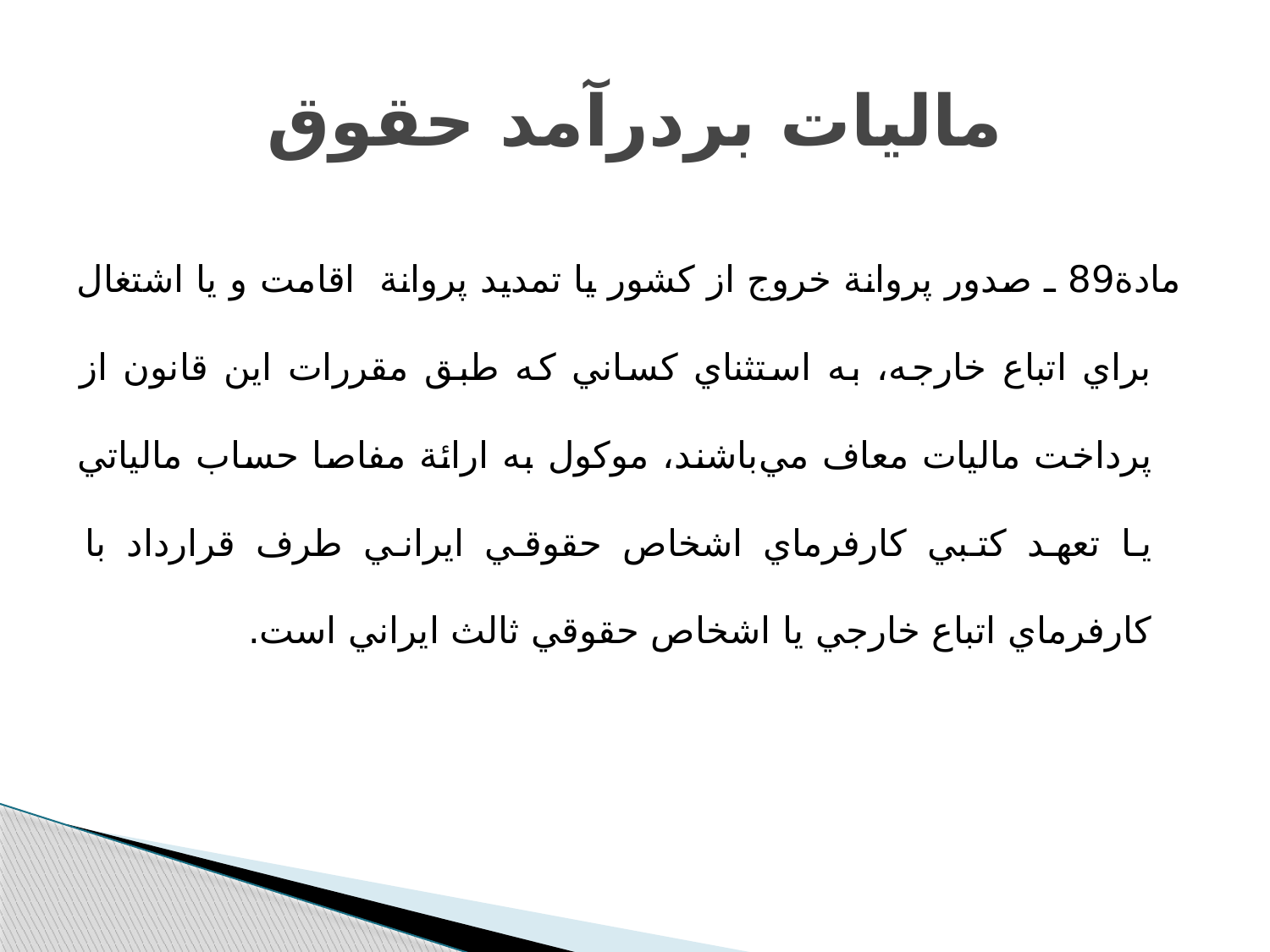

# مالیات بردرآمد حقوق
مادة89 ـ صدور پروانة خروج از کشور يا تمديد پروانة  اقامت ‌و يا اشتغال براي اتباع خارجه، به استثناي کساني که طبق مقررات ‌اين قانون از پرداخت ماليات معاف مي‌باشند، موکول به ارائة ‌مفاصا حساب مالياتي يا تعهد کتبي کارفرماي اشخاص حقوقي ‌ايراني طرف قرارداد با کارفرماي اتباع خارجي يا اشخاص حقوقي ‌ثالث ايراني است‌.